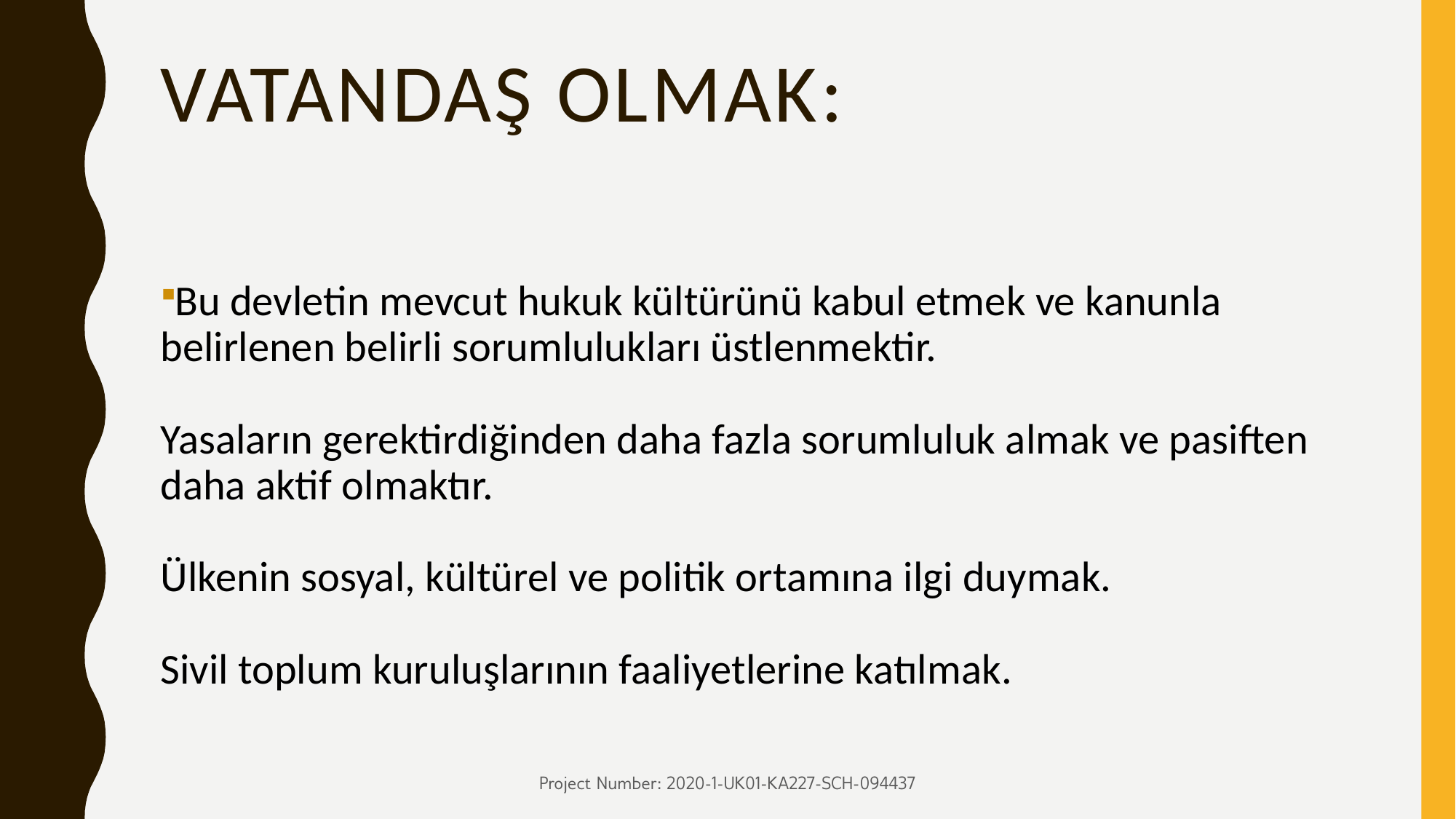

# VATANDAŞ OLMAK:
Bu devletin mevcut hukuk kültürünü kabul etmek ve kanunla belirlenen belirli sorumlulukları üstlenmektir.
Yasaların gerektirdiğinden daha fazla sorumluluk almak ve pasiften daha aktif olmaktır.
Ülkenin sosyal, kültürel ve politik ortamına ilgi duymak.
Sivil toplum kuruluşlarının faaliyetlerine katılmak.
Project Number: 2020-1-UK01-KA227-SCH-094437